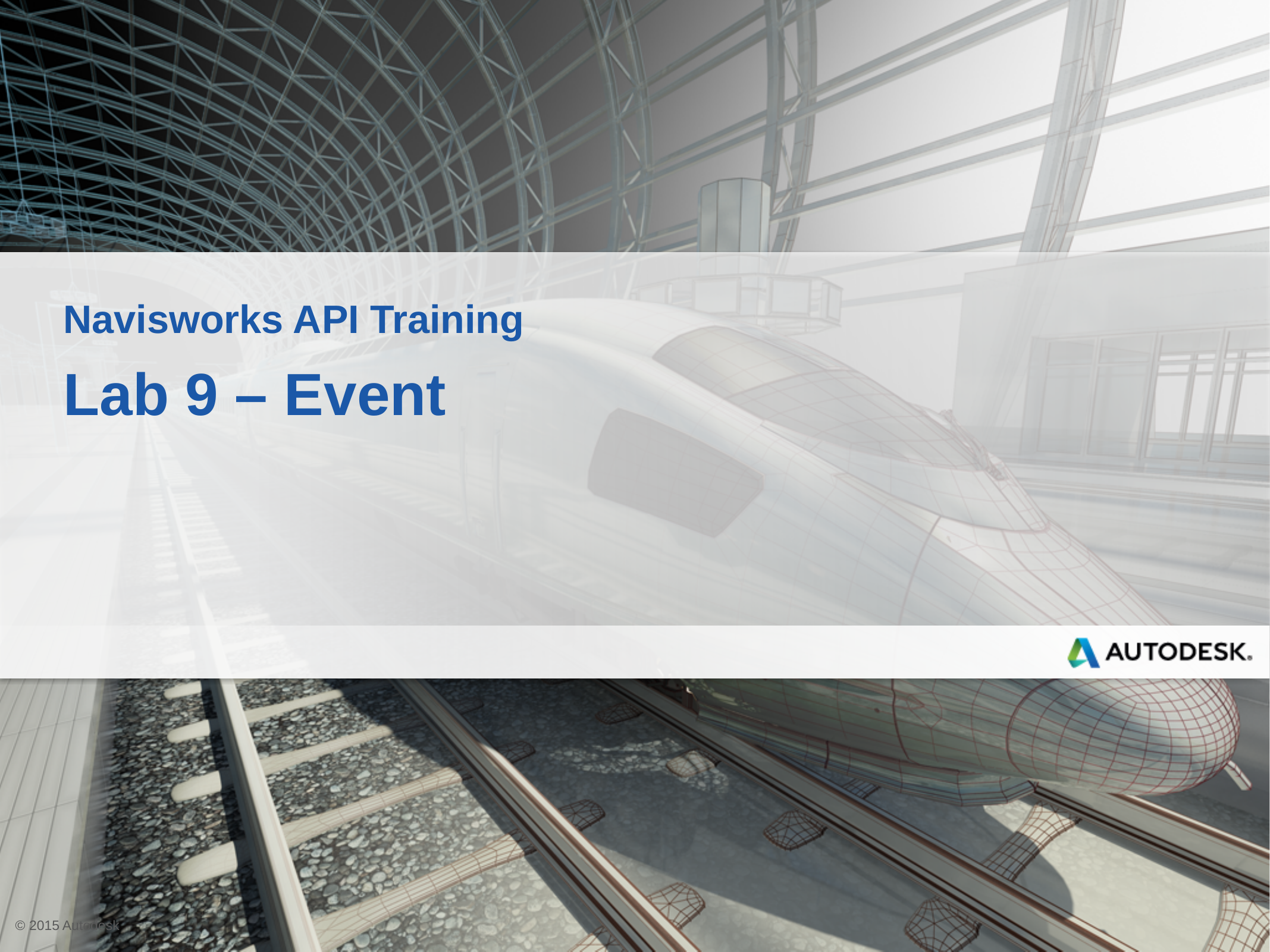

Navisworks API Training
Lab 9 – Event